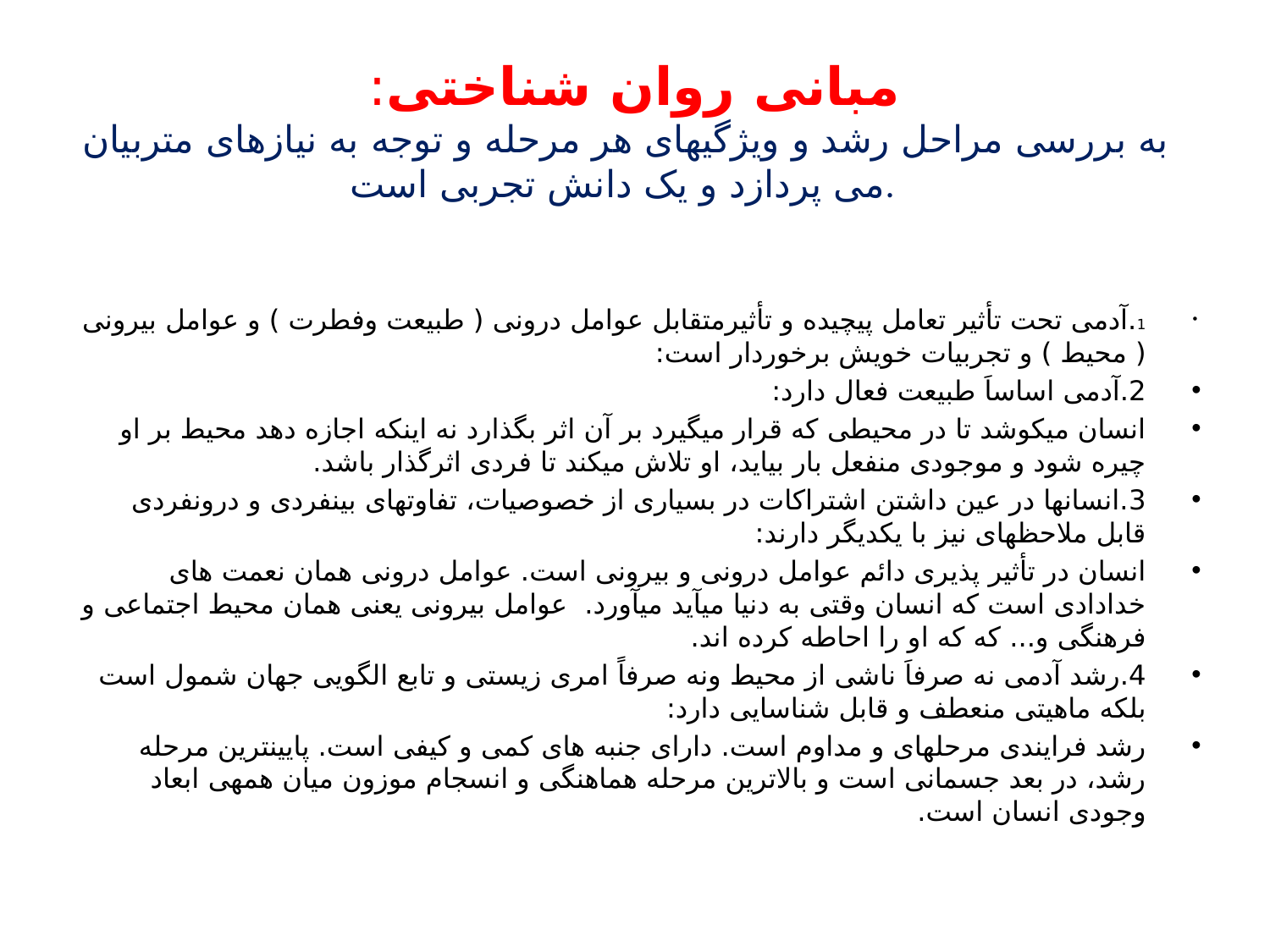

# مبانی روان شناختی: به بررسی مراحل رشد و ویژگیهای هر مرحله و توجه به نیازهای متربیان می پردازد و یک دانش تجربی است.
1.آدمی تحت تأثیر تعامل پیچیده و تأثیرمتقابل عوامل درونی ( طبیعت وفطرت ) و عوامل بیرونی ( محیط ) و تجربیات خویش برخوردار است:
2.آدمی اساساَ طبیعت فعال دارد:
انسان می‏کوشد تا در محیطی که قرار می‏گیرد بر آن اثر بگذارد نه اینکه اجازه دهد محیط بر او چیره شود و موجودی منفعل بار بیاید، او تلاش می‏کند تا فردی اثرگذار باشد.
3.انسان‏ها در عین داشتن اشتراکات در بسیاری از خصوصیات، تفاوت‏های بین‏فردی و درون‏فردی قابل ملاحظه‏ای نیز با یکدیگر دارند:
انسان در تأثیر پذیری دائم عوامل درونی و بیرونی است. عوامل درونی همان نعمت های خدادادی است که انسان وقتی به دنیا می‏آید می‏آورد.  عوامل بیرونی یعنی همان محیط اجتماعی و فرهنگی و... که که او را احاطه کرده اند.
4.رشد آدمی نه صرفاَ ناشی از محیط ونه صرفاً امری زیستی و تابع الگویی جهان شمول است بلکه ماهیتی منعطف و قابل شناسایی دارد:
رشد فرایندی مرحله‏ای و مداوم است. دارای جنبه های کمی و کیفی است. پایین‏ترین مرحله رشد، در بعد جسمانی است و بالاترین مرحله هماهنگی و انسجام موزون میان همه‏ی ابعاد وجودی انسان است.